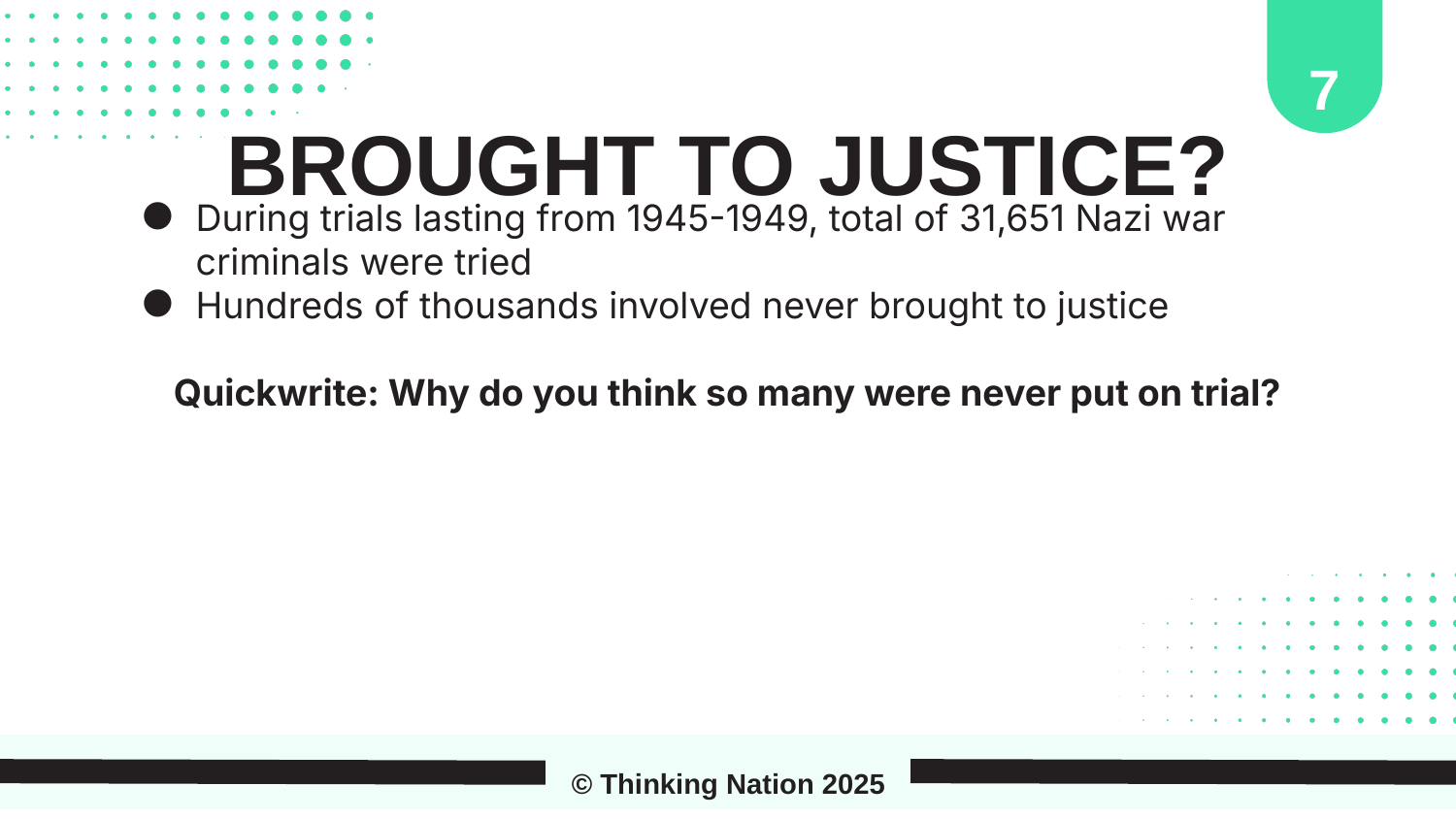

7
BROUGHT TO JUSTICE?
During trials lasting from 1945-1949, total of 31,651 Nazi war criminals were tried
Hundreds of thousands involved never brought to justice

Quickwrite: Why do you think so many were never put on trial?

© Thinking Nation 2025